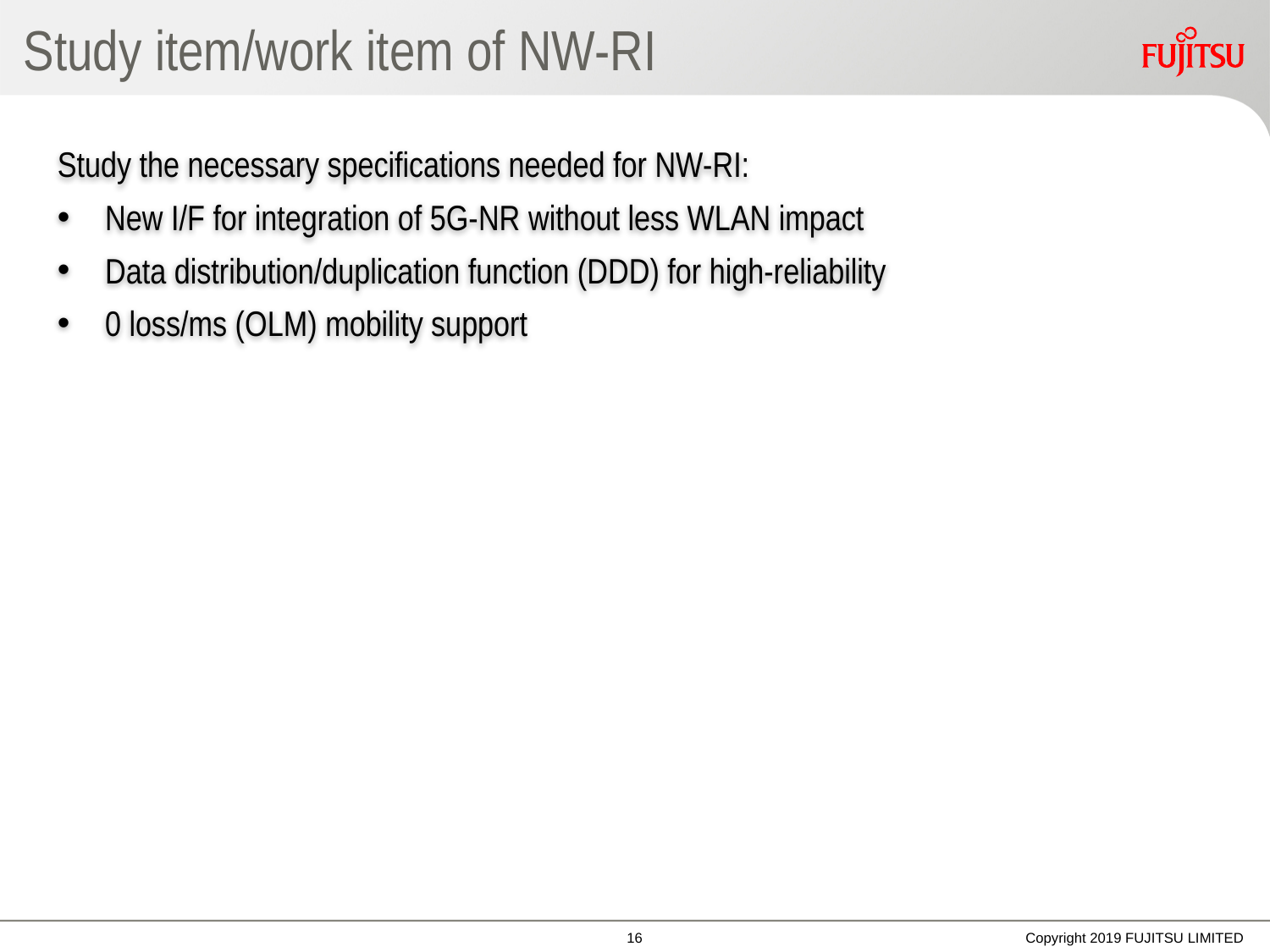

# Study item/work item of NW-RI
Study the necessary specifications needed for NW-RI:
New I/F for integration of 5G-NR without less WLAN impact
Data distribution/duplication function (DDD) for high-reliability
0 loss/ms (OLM) mobility support
16
Copyright 2019 FUJITSU LIMITED